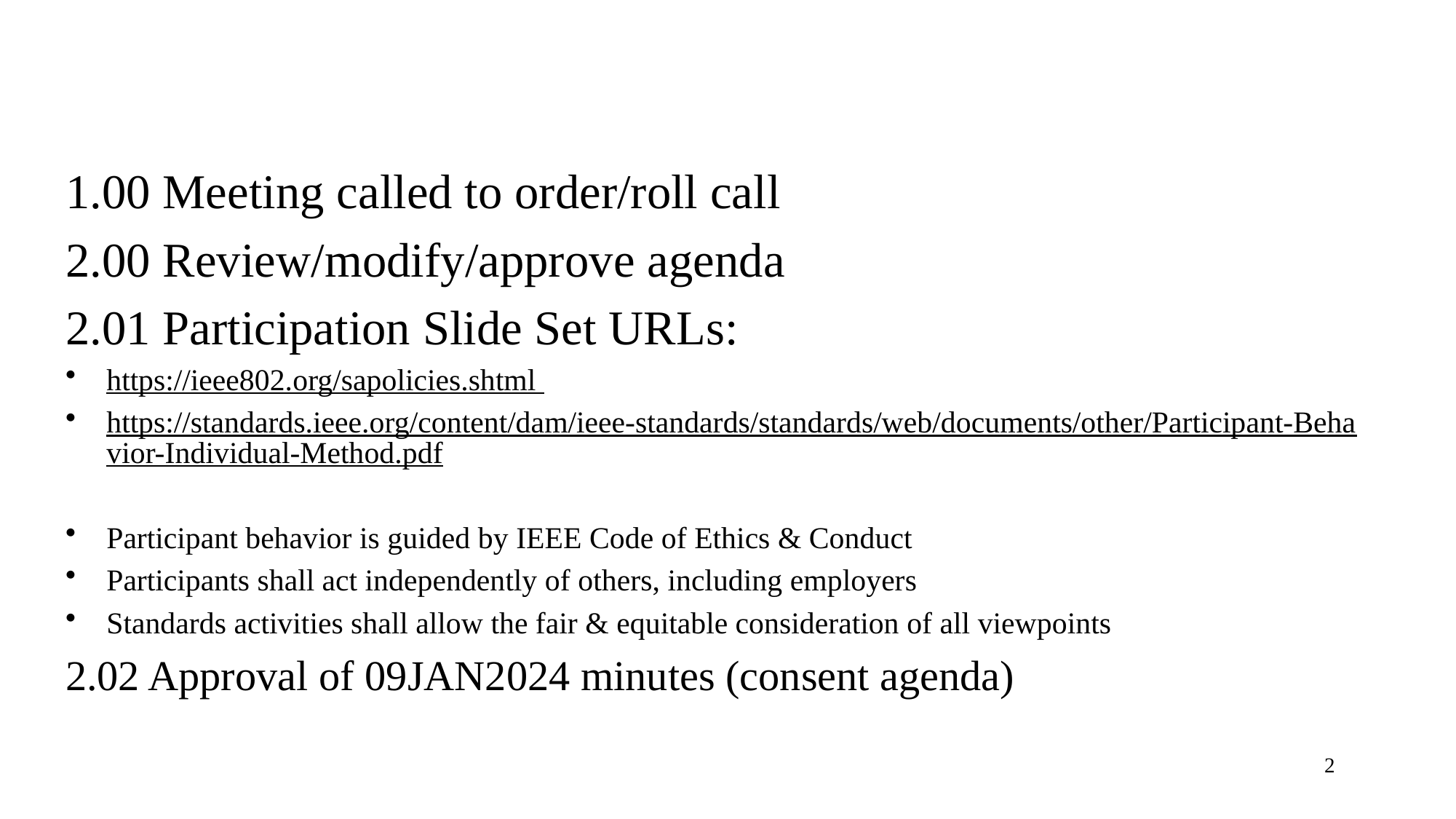

1.00 Meeting called to order/roll call
2.00 Review/modify/approve agenda
2.01 Participation Slide Set URLs:
https://ieee802.org/sapolicies.shtml
https://standards.ieee.org/content/dam/ieee-standards/standards/web/documents/other/Participant-Behavior-Individual-Method.pdf

Participant behavior is guided by IEEE Code of Ethics & Conduct
Participants shall act independently of others, including employers
Standards activities shall allow the fair & equitable consideration of all viewpoints
2.02 Approval of 09JAN2024 minutes (consent agenda)
2